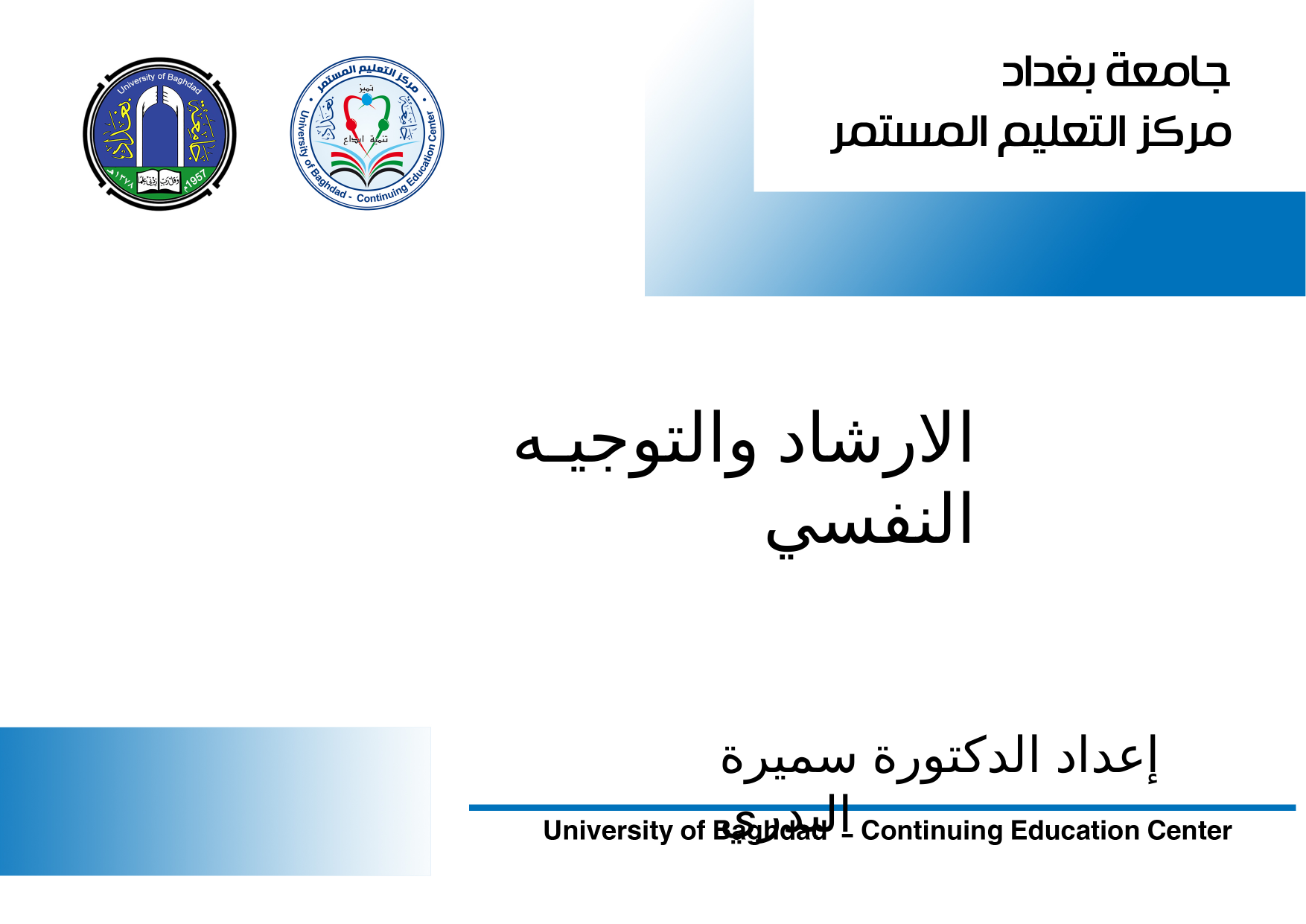

الارشاد والتوجيـه النفسي
إعداد الدكتورة سميرة البدري